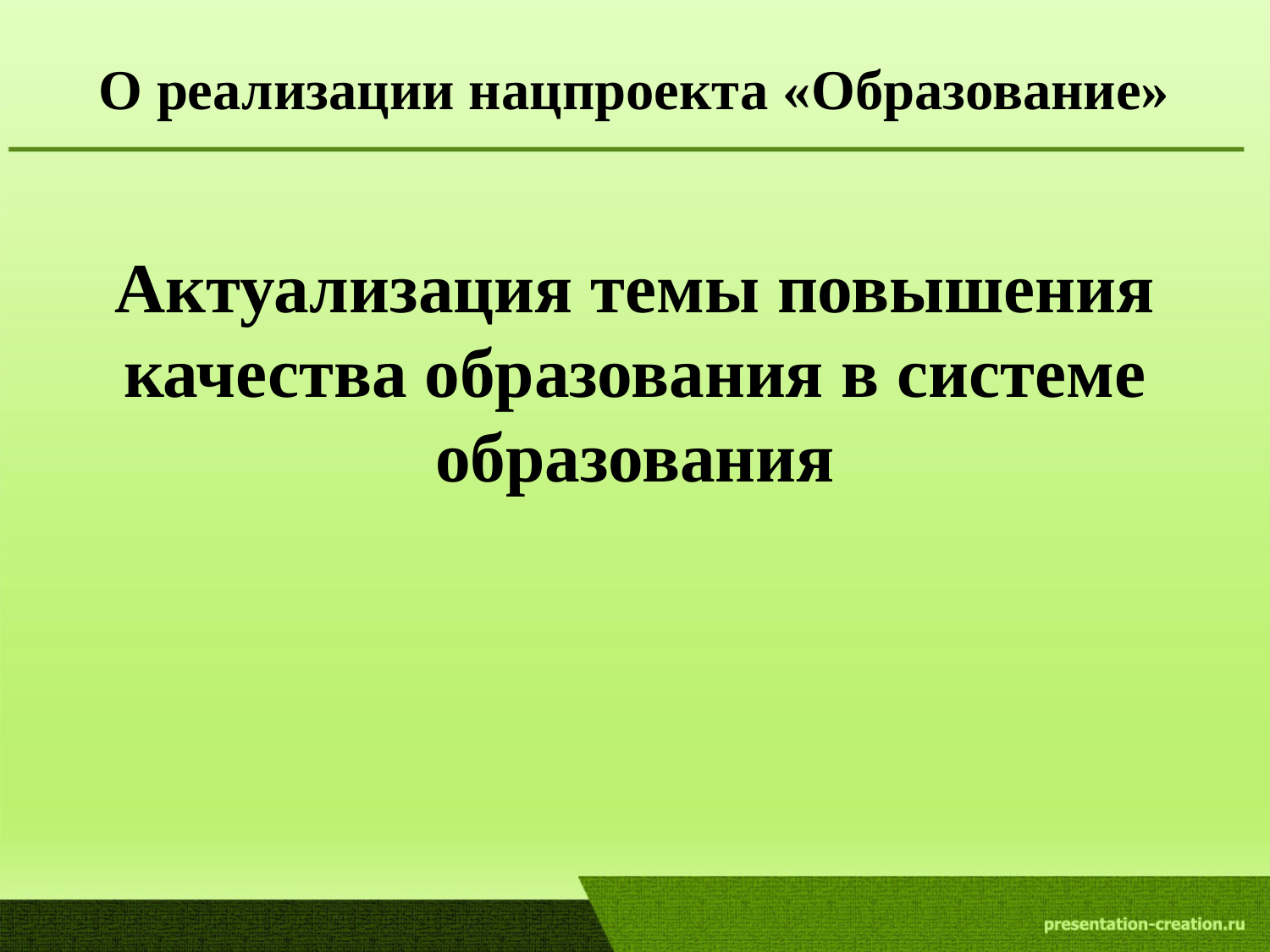

# О реализации нацпроекта «Образование»
Актуализация темы повышения качества образования в системе образования